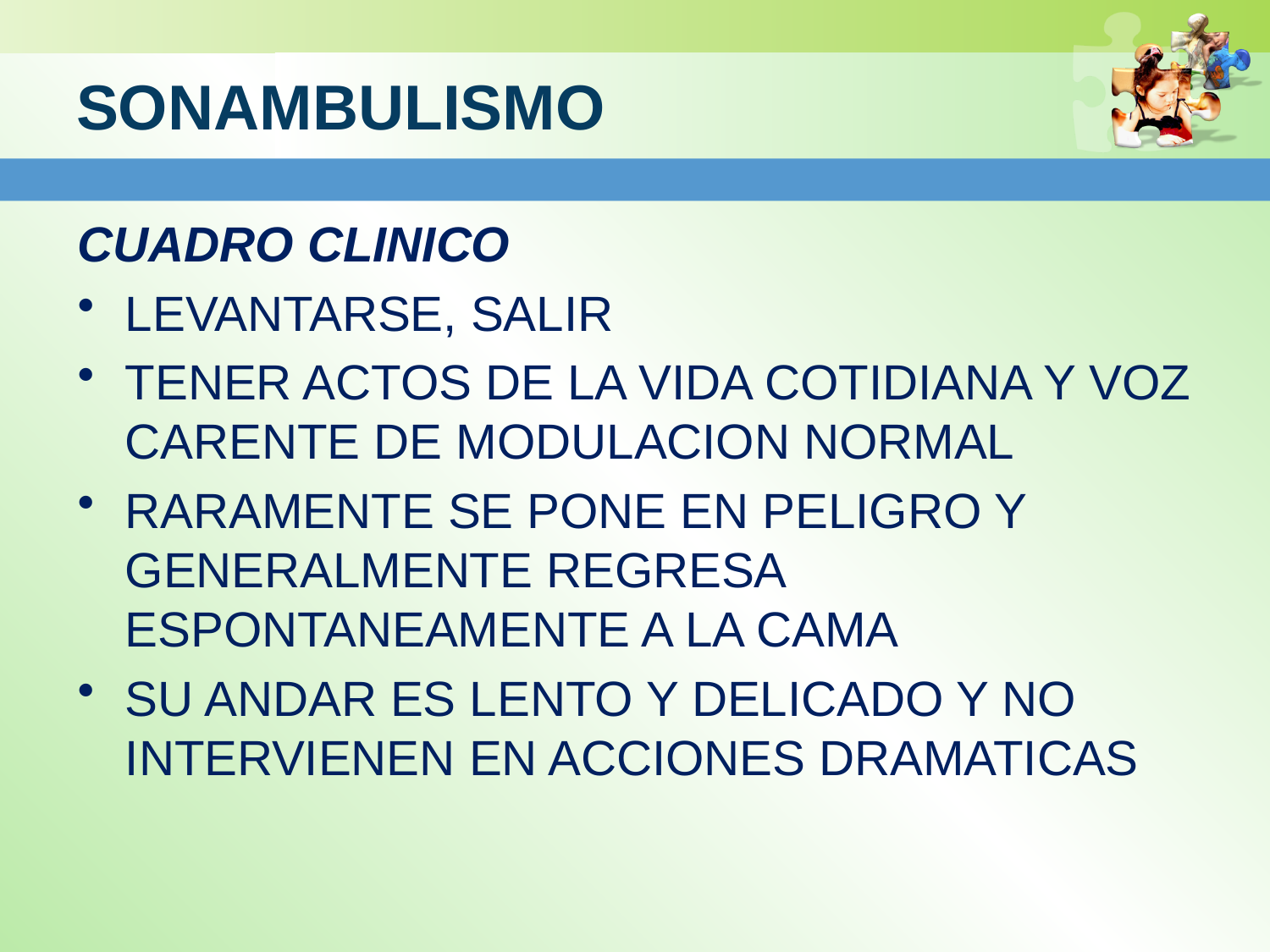

# SONAMBULISMO
CUADRO CLINICO
LEVANTARSE, SALIR
TENER ACTOS DE LA VIDA COTIDIANA Y VOZ CARENTE DE MODULACION NORMAL
RARAMENTE SE PONE EN PELIGRO Y GENERALMENTE REGRESA ESPONTANEAMENTE A LA CAMA
SU ANDAR ES LENTO Y DELICADO Y NO INTERVIENEN EN ACCIONES DRAMATICAS